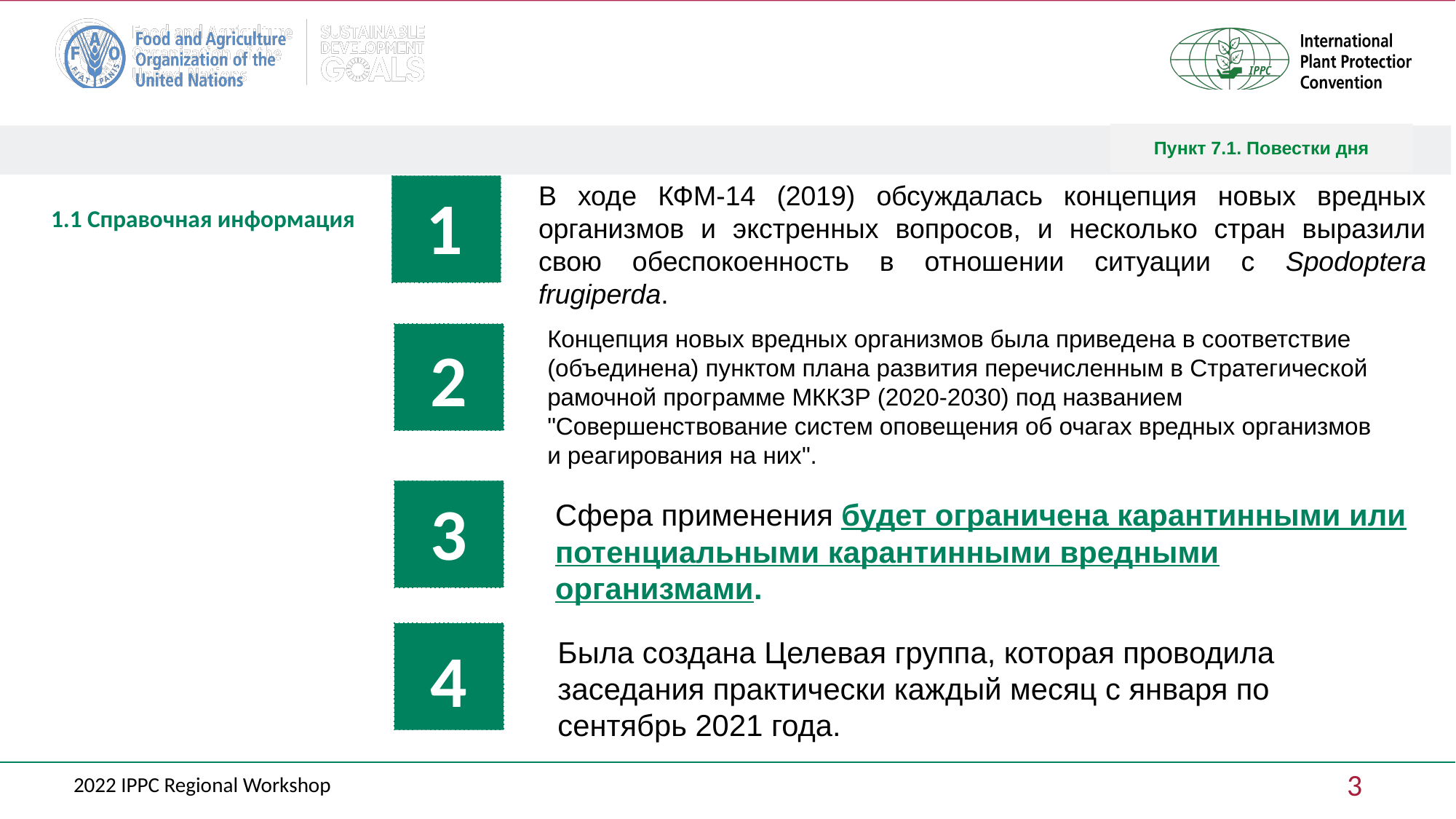

Пункт 7.1. Повестки дня
В ходе КФМ-14 (2019) обсуждалась концепция новых вредных организмов и экстренных вопросов, и несколько стран выразили свою обеспокоенность в отношении ситуации с Spodoptera frugiperda.

# 1.1 Справочная информация
1
Концепция новых вредных организмов была приведена в соответствие (объединена) пунктом плана развития перечисленным в Стратегической рамочной программе МККЗР (2020-2030) под названием "Совершенствование систем оповещения об очагах вредных организмов и реагирования на них".

2

3
Cфера применения будет ограничена карантинными или потенциальными карантинными вредными организмами.

Была создана Целевая группа, которая проводила заседания практически каждый месяц с января по сентябрь 2021 года.

4